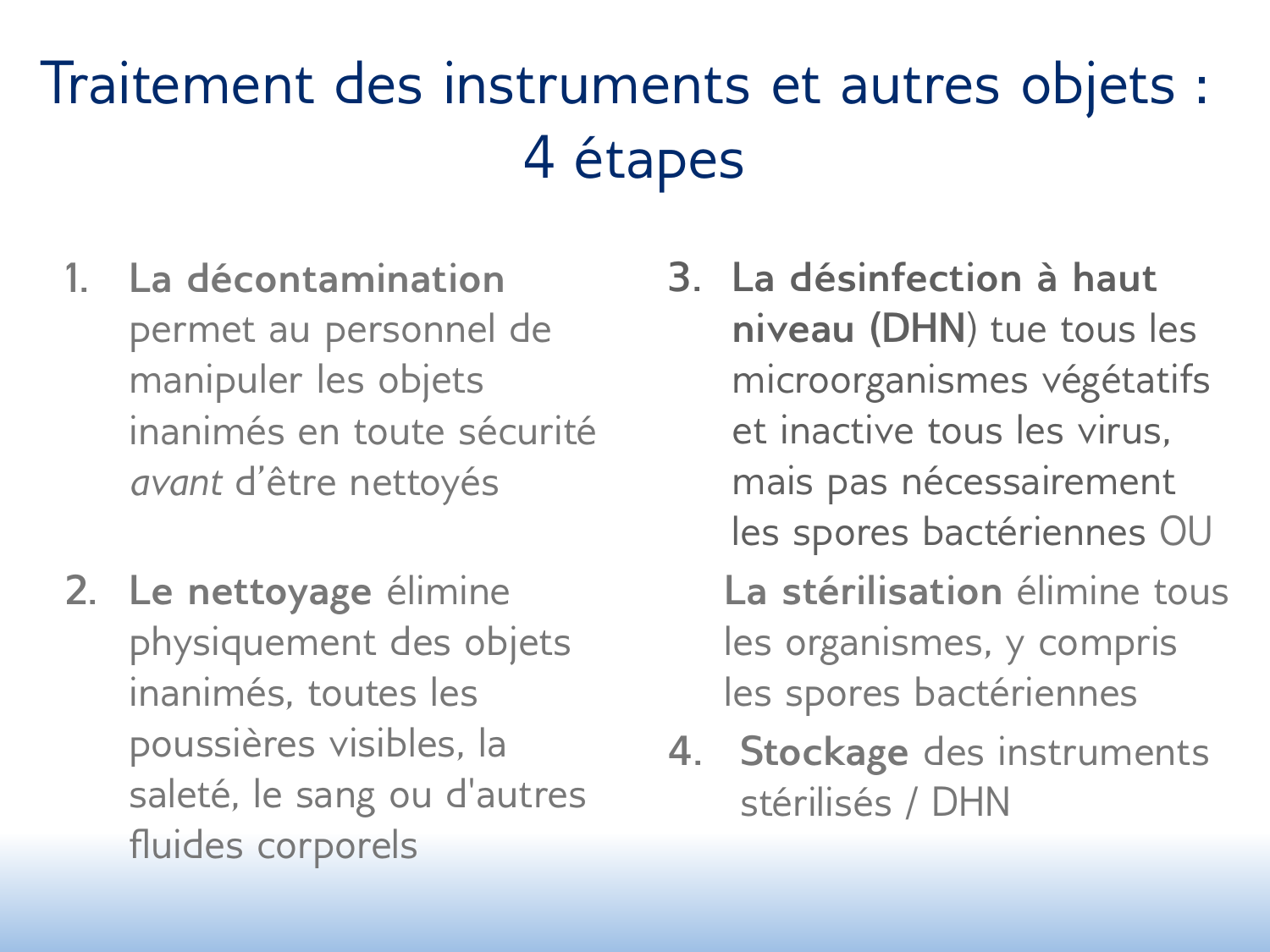

# Traitement des instruments et autres objets : 4 étapes
La désinfection à haut niveau (DHN) tue tous les microorganismes végétatifs et inactive tous les virus, mais pas nécessairement les spores bactériennes OU
La stérilisation élimine tous les organismes, y compris les spores bactériennes
Stockage des instruments stérilisés / DHN

La décontamination permet au personnel de manipuler les objets inanimés en toute sécurité avant d’être nettoyés
Le nettoyage élimine physiquement des objets inanimés, toutes les poussières visibles, la saleté, le sang ou d'autres fluides corporels